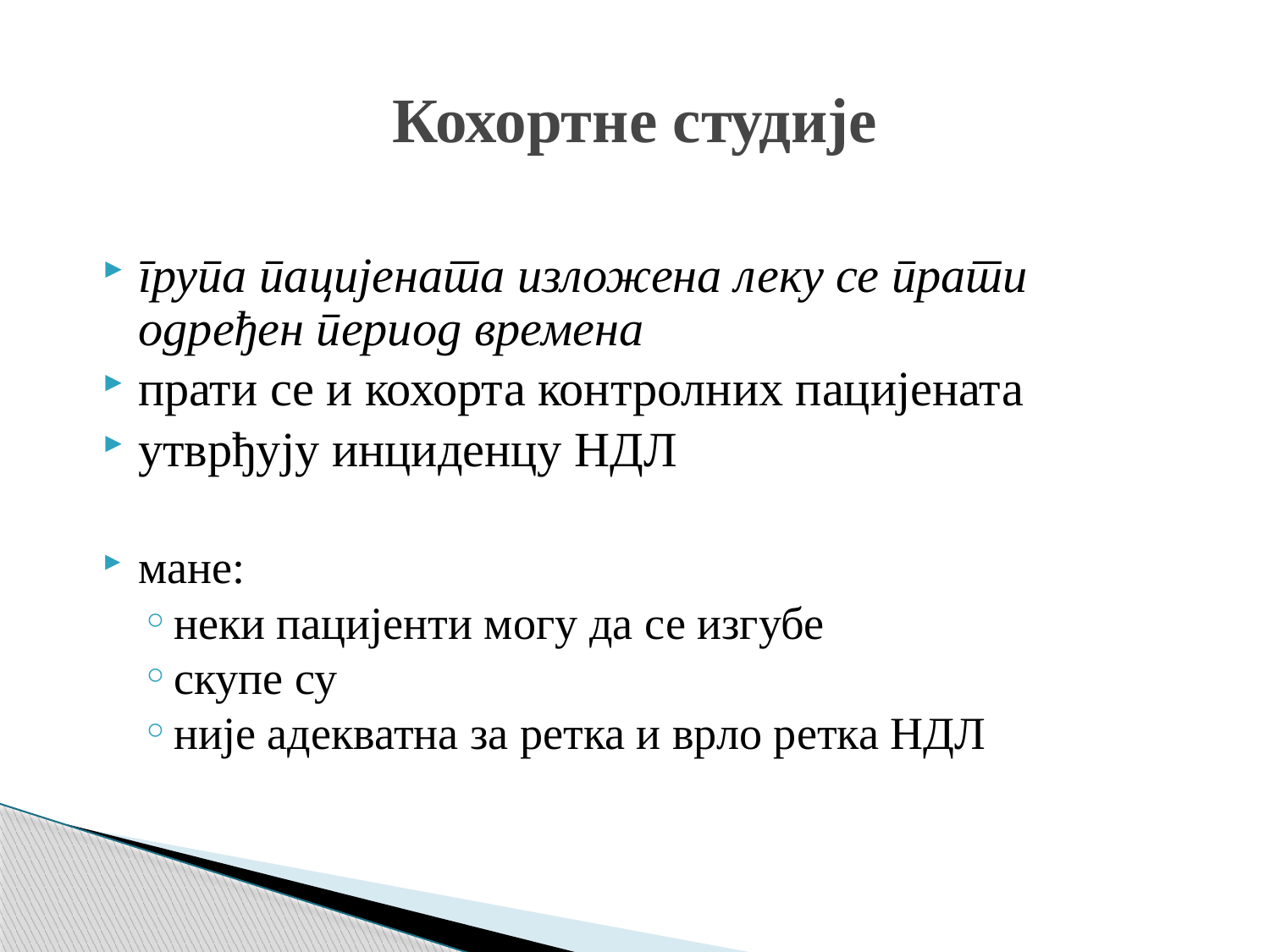

# Кохортне студије

група пацијената изложена леку се прати одређен период времена
прати се и кохорта контролних пацијената
утврђују инциденцу НДЛ

мане:
неки пацијенти могу да се изгубе
скупе су
није адекватна за ретка и врло ретка НДЛ